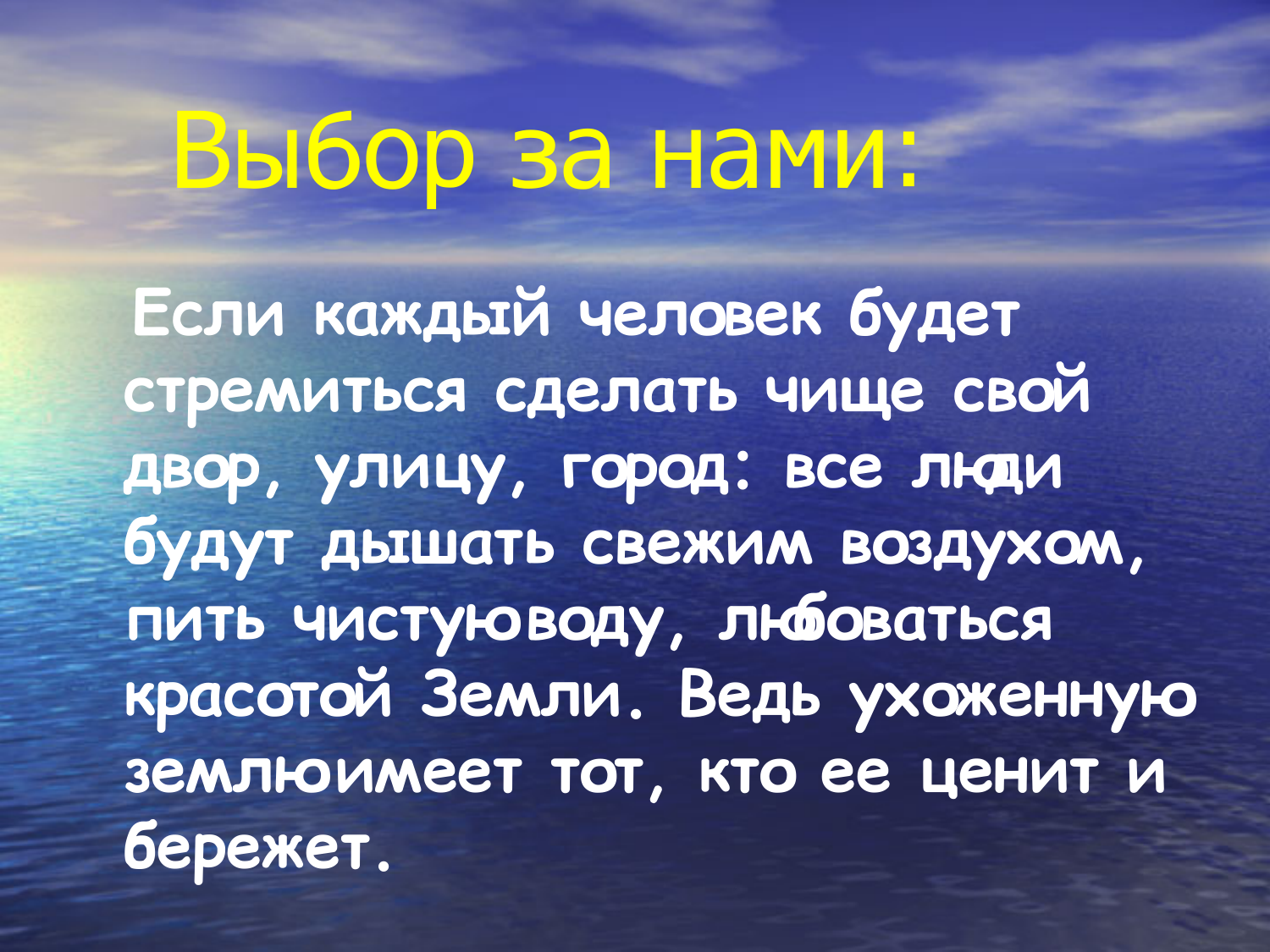

Выбор за нами:
  Если каждый человек будет стремиться сделать чище свой двор, улицу, город: все люди будут дышать свежим воздухом, пить чистую воду, любоваться красотой Земли. Ведь ухоженную землю имеет тот, кто ее ценит и бережет.